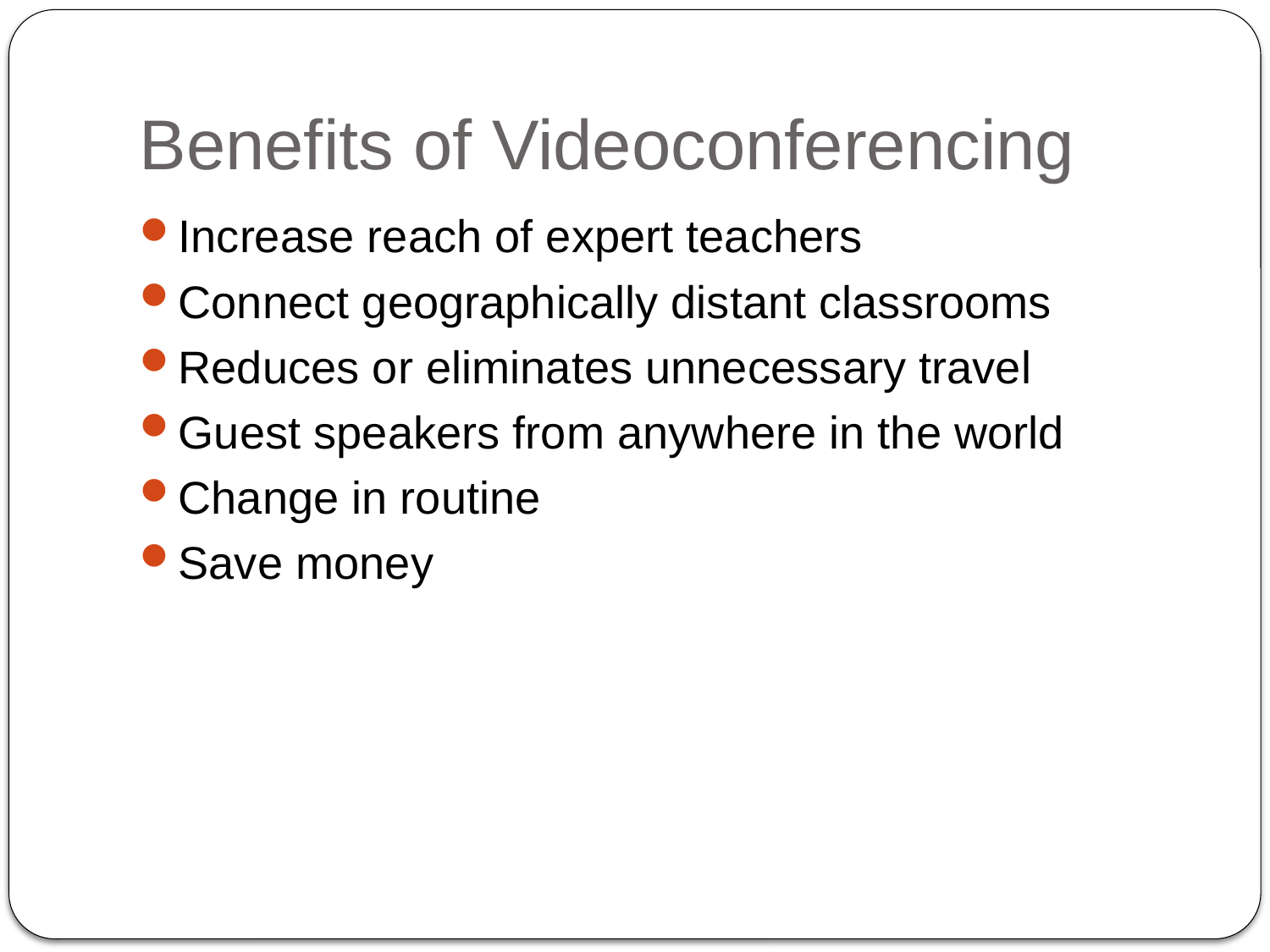

# Benefits of Videoconferencing
Increase reach of expert teachers
Connect geographically distant classrooms
Reduces or eliminates unnecessary travel
Guest speakers from anywhere in the world
Change in routine
Save money